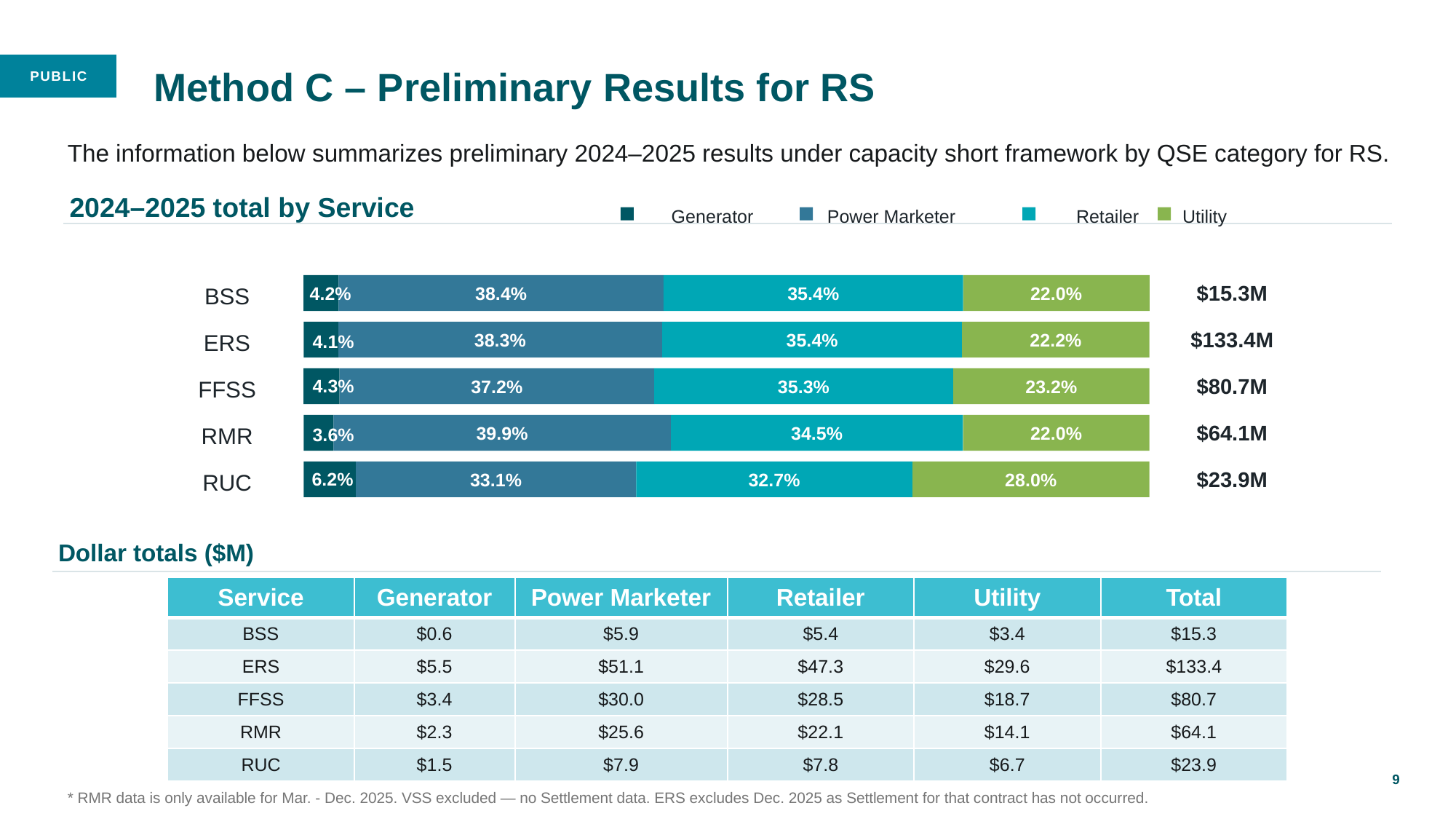

Method C – Preliminary Results for RS
The information below summarizes preliminary 2024–2025 results under capacity short framework by QSE category for RS.
2024–2025 total by Service
Retailer
Generator
Power Marketer
Utility

$15.3M
38.4%
35.4%
22.0%
BSS
4.2%

$133.4M
38.3%
35.4%
22.2%
ERS
4.1%

$80.7M
4.3%
37.2%
35.3%
23.2%
FFSS

$64.1M
39.9%
34.5%
22.0%
RMR
3.6%

$23.9M
6.2%
33.1%
32.7%
28.0%
RUC

Dollar totals ($M)
| Service | Generator | Power Marketer | Retailer | Utility | Total |
| --- | --- | --- | --- | --- | --- |
| BSS | $0.6 | $5.9 | $5.4 | $3.4 | $15.3 |
| ERS | $5.5 | $51.1 | $47.3 | $29.6 | $133.4 |
| FFSS | $3.4 | $30.0 | $28.5 | $18.7 | $80.7 |
| RMR | $2.3 | $25.6 | $22.1 | $14.1 | $64.1 |
| RUC | $1.5 | $7.9 | $7.8 | $6.7 | $23.9 |
9
* RMR data is only available for Mar. - Dec. 2025. VSS excluded — no Settlement data. ERS excludes Dec. 2025 as Settlement for that contract has not occurred.